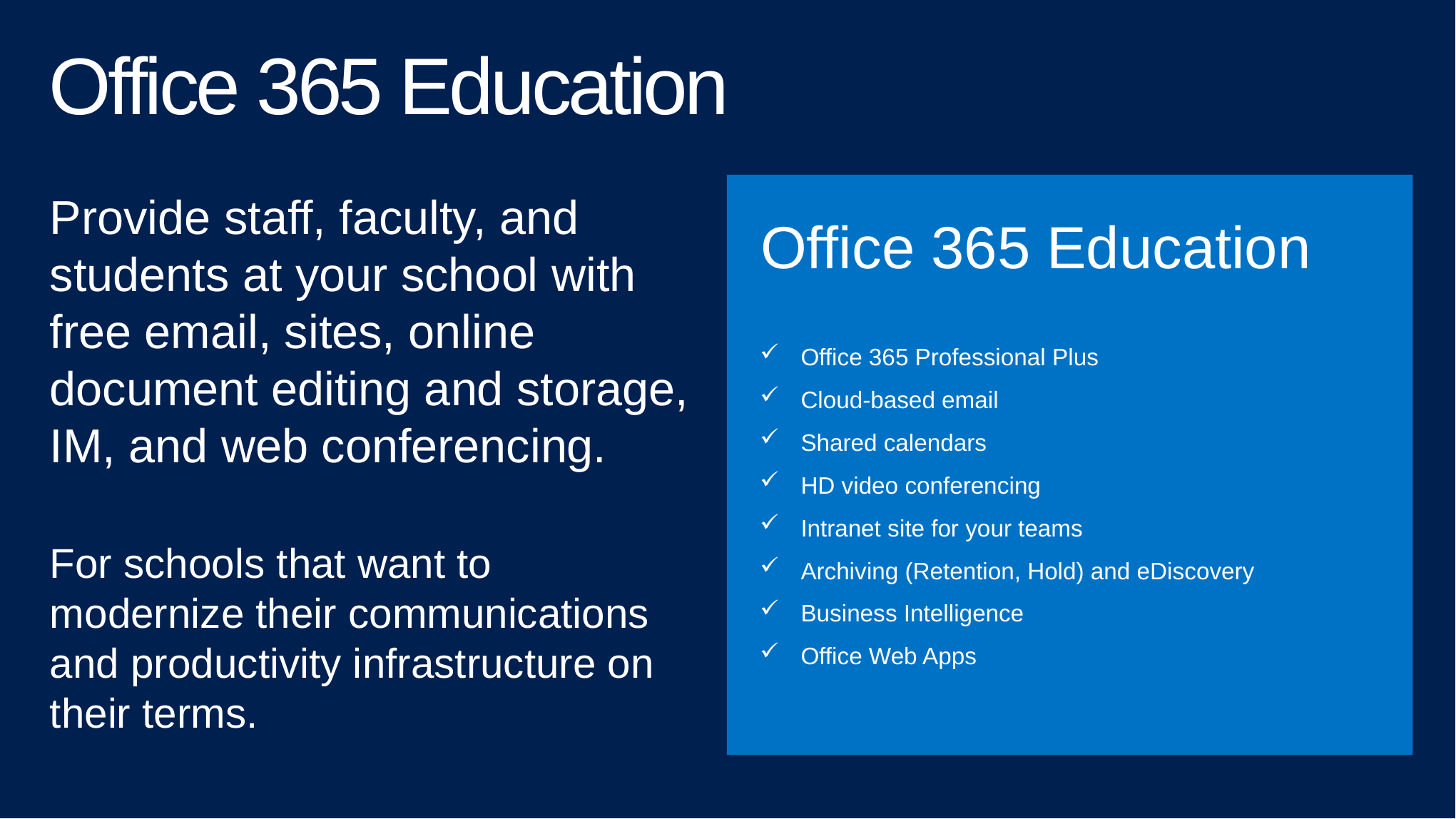

# Office 365 Education

Provide staff, faculty, and students at your school with free email, sites, online document editing and storage, IM, and web conferencing.

For schools that want to modernize their communications and productivity infrastructure on their terms.
Office 365 Education

Office 365 Professional Plus
Cloud-based email
Shared calendars
HD video conferencing
Intranet site for your teams
Archiving (Retention, Hold) and eDiscovery
Business Intelligence
Office Web Apps